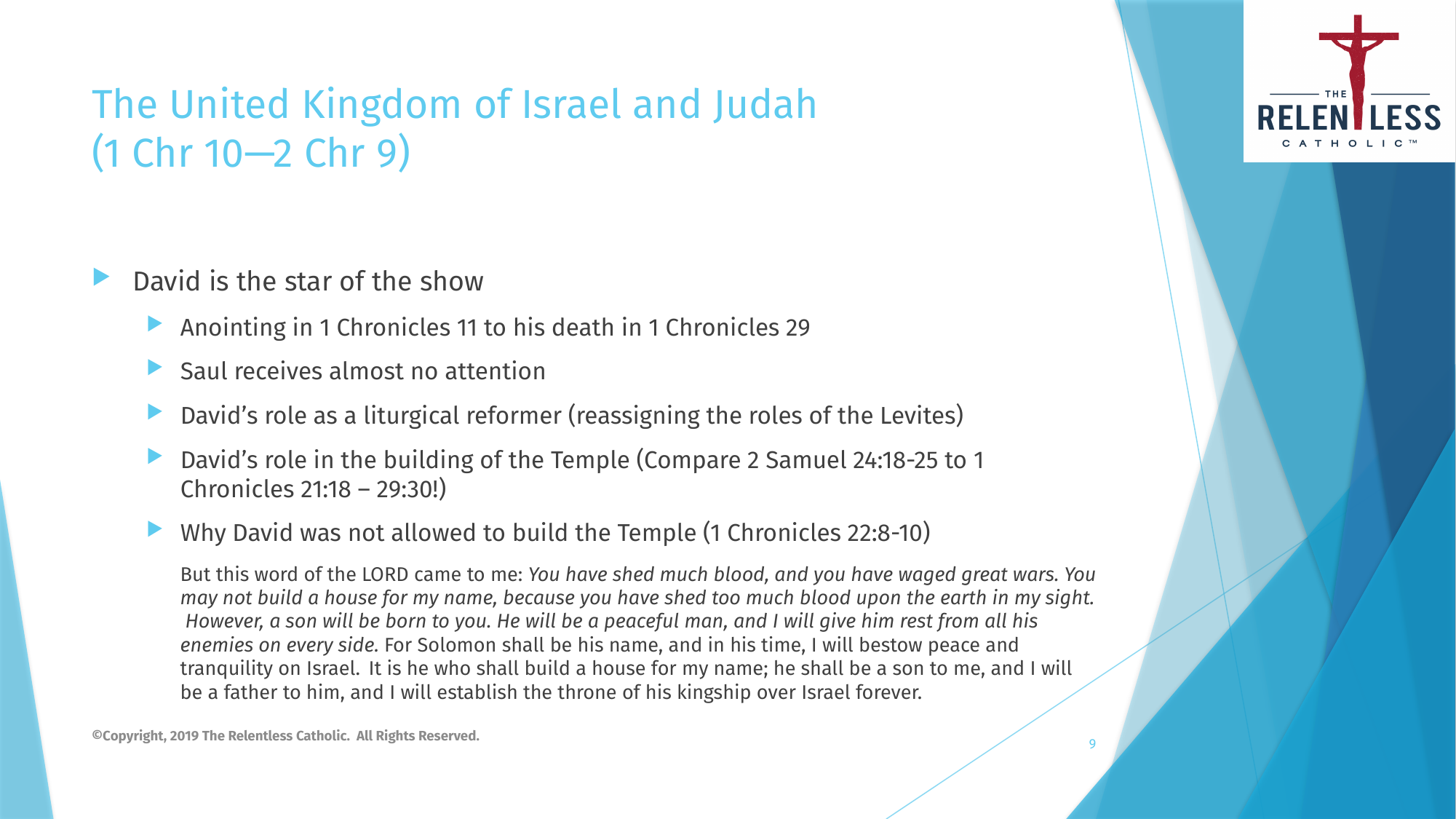

# The United Kingdom of Israel and Judah (1 Chr 10—2 Chr 9)
David is the star of the show
Anointing in 1 Chronicles 11 to his death in 1 Chronicles 29
Saul receives almost no attention
David’s role as a liturgical reformer (reassigning the roles of the Levites)
David’s role in the building of the Temple (Compare 2 Samuel 24:18-25 to 1 Chronicles 21:18 – 29:30!)
Why David was not allowed to build the Temple (1 Chronicles 22:8-10)
But this word of the Lord came to me: You have shed much blood, and you have waged great wars. You may not build a house for my name, because you have shed too much blood upon the earth in my sight.  However, a son will be born to you. He will be a peaceful man, and I will give him rest from all his enemies on every side. For Solomon shall be his name, and in his time, I will bestow peace and tranquility on Israel.  It is he who shall build a house for my name; he shall be a son to me, and I will be a father to him, and I will establish the throne of his kingship over Israel forever.
©Copyright, 2019 The Relentless Catholic.  All Rights Reserved.

9